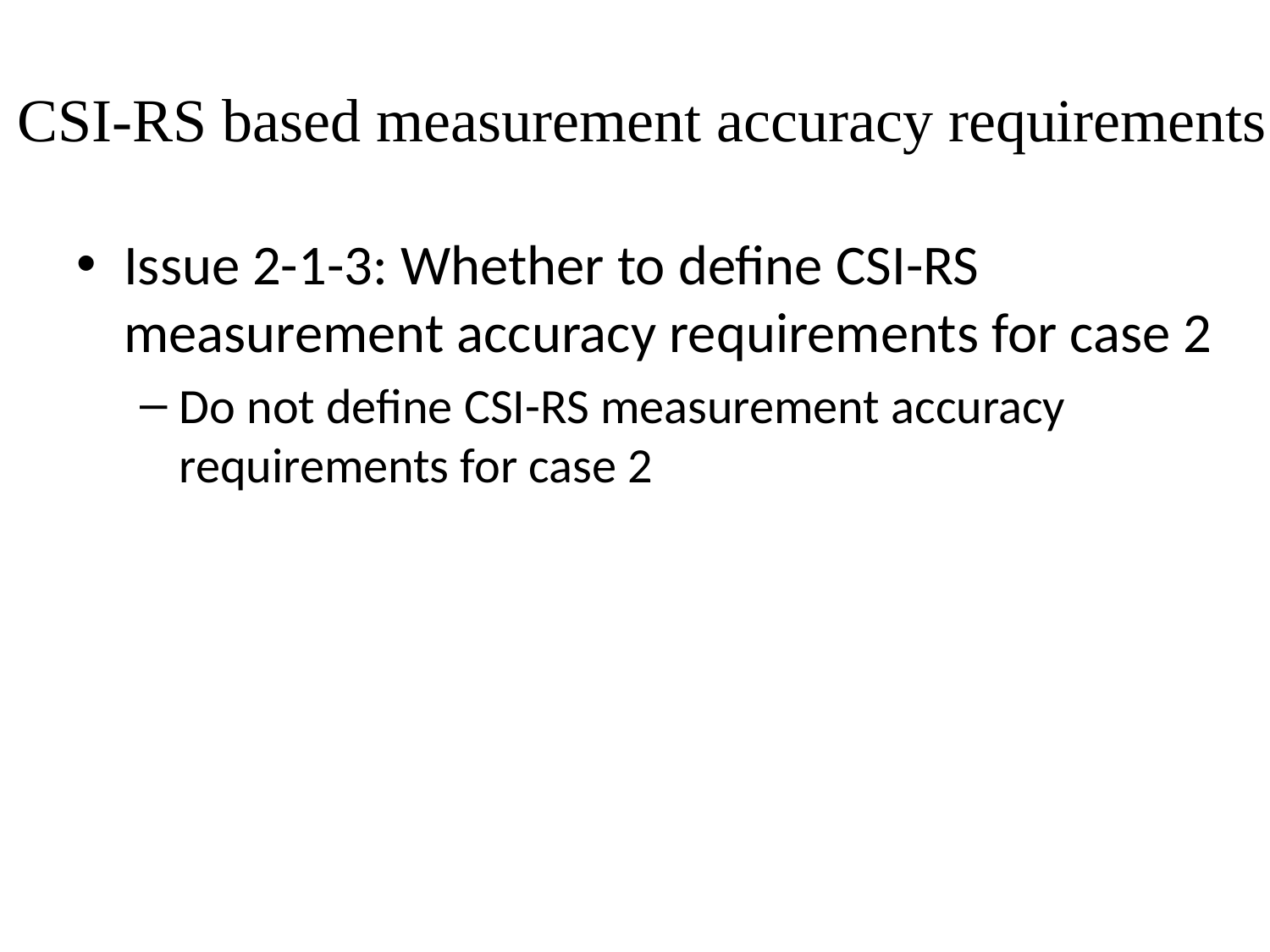

# CSI-RS based measurement accuracy requirements
Issue 2-1-3: Whether to define CSI-RS measurement accuracy requirements for case 2
Do not define CSI-RS measurement accuracy requirements for case 2